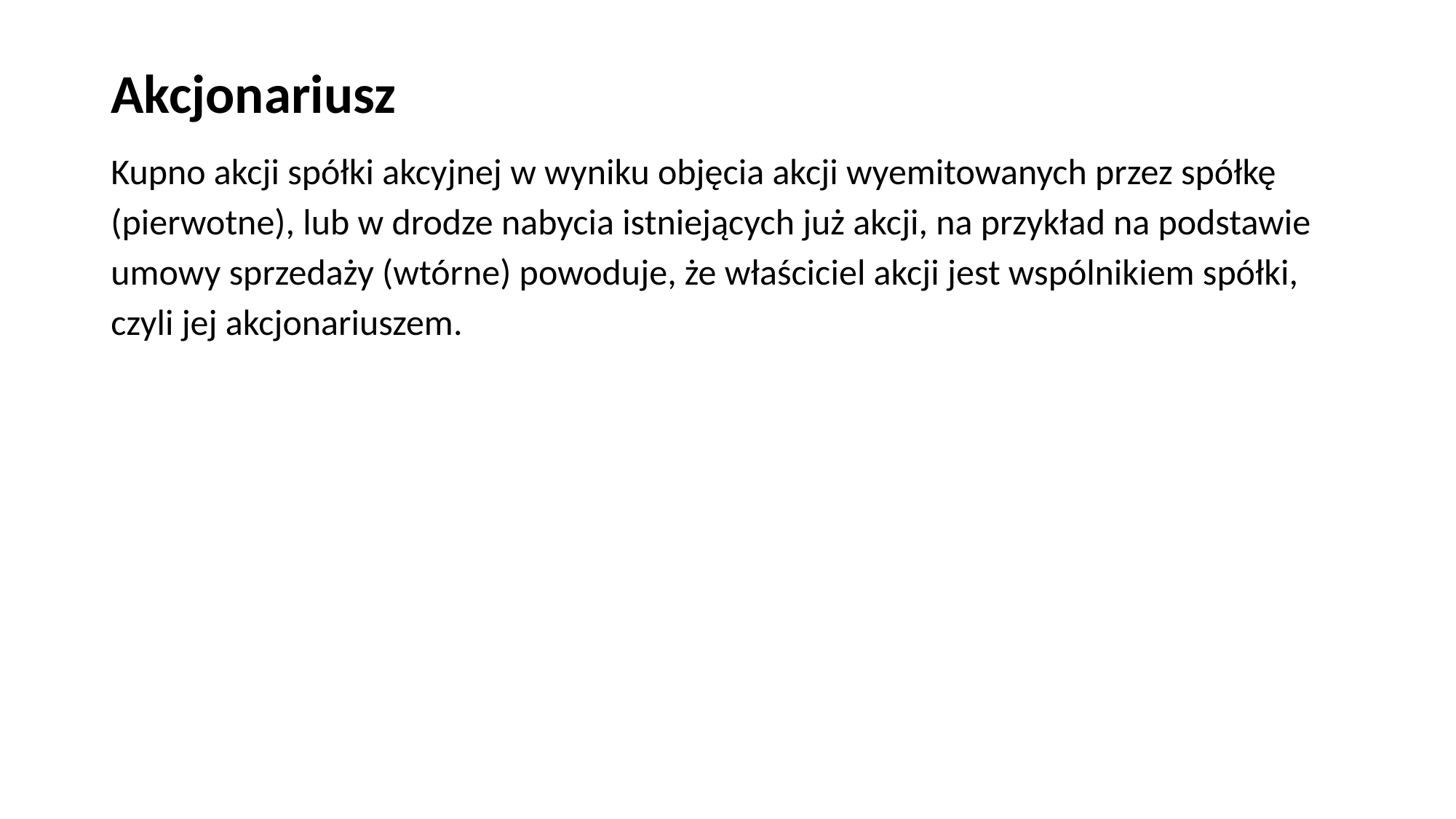

# Akcjonariusz
Kupno akcji spółki akcyjnej w wyniku objęcia akcji wyemitowanych przez spółkę (pierwotne), lub w drodze nabycia istniejących już akcji, na przykład na podstawie umowy sprzedaży (wtórne) powoduje, że właściciel akcji jest wspólnikiem spółki, czyli jej akcjonariuszem.